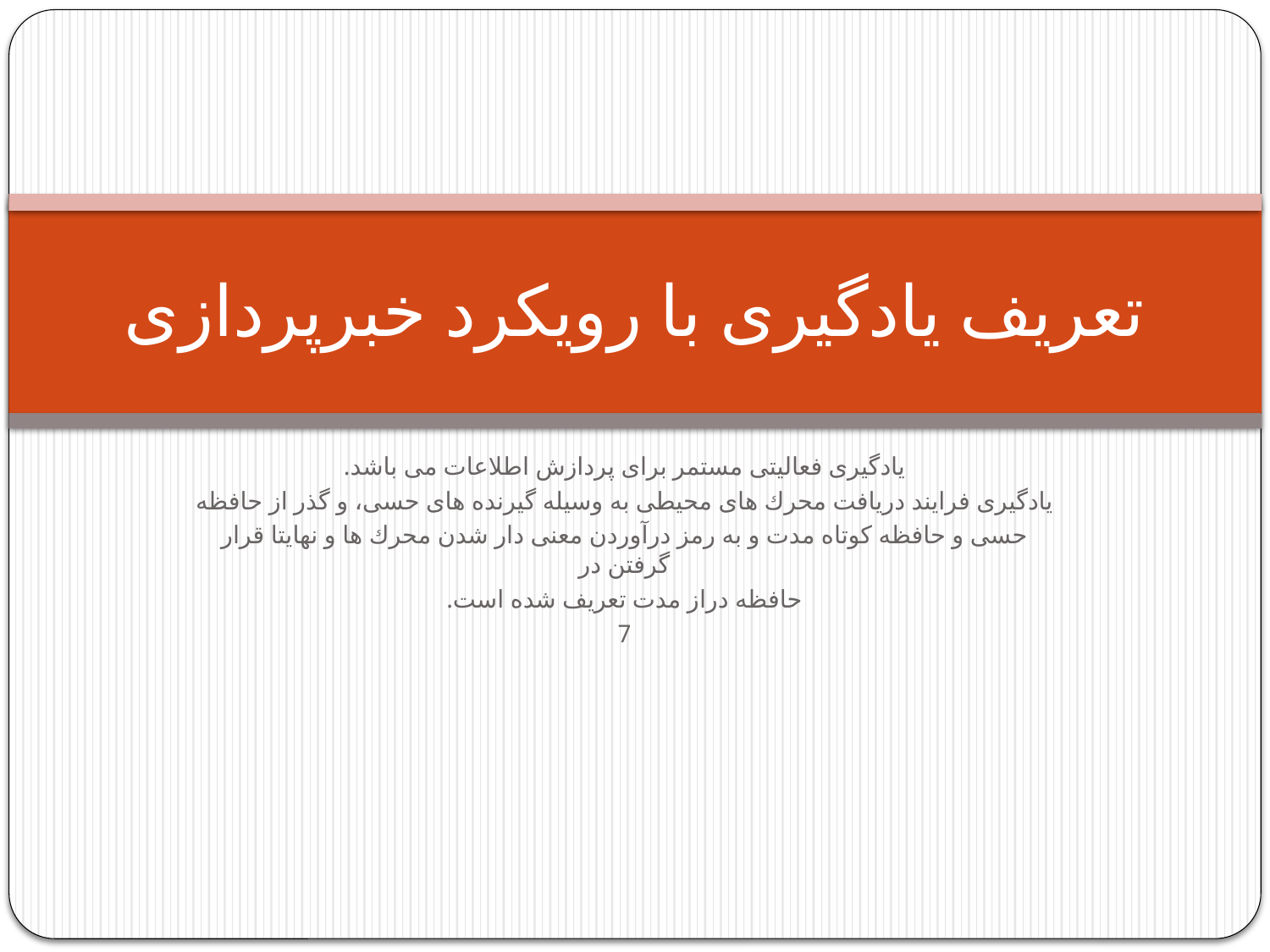

# تعریف یادگیری با رویکرد خبرپردازی
یادگیری فعالیتی مستمر برای پردازش اطلاعات می باشد.
یادگیری فرایند دریافت محرك های محیطی به وسیله گیرنده های حسی، و گذر از حافظه
حسی و حافظه کوتاه مدت و به رمز درآوردن معنی دار شدن محرك ها و نهایتا قرار گرفتن در
حافظه دراز مدت تعریف شده است.
7